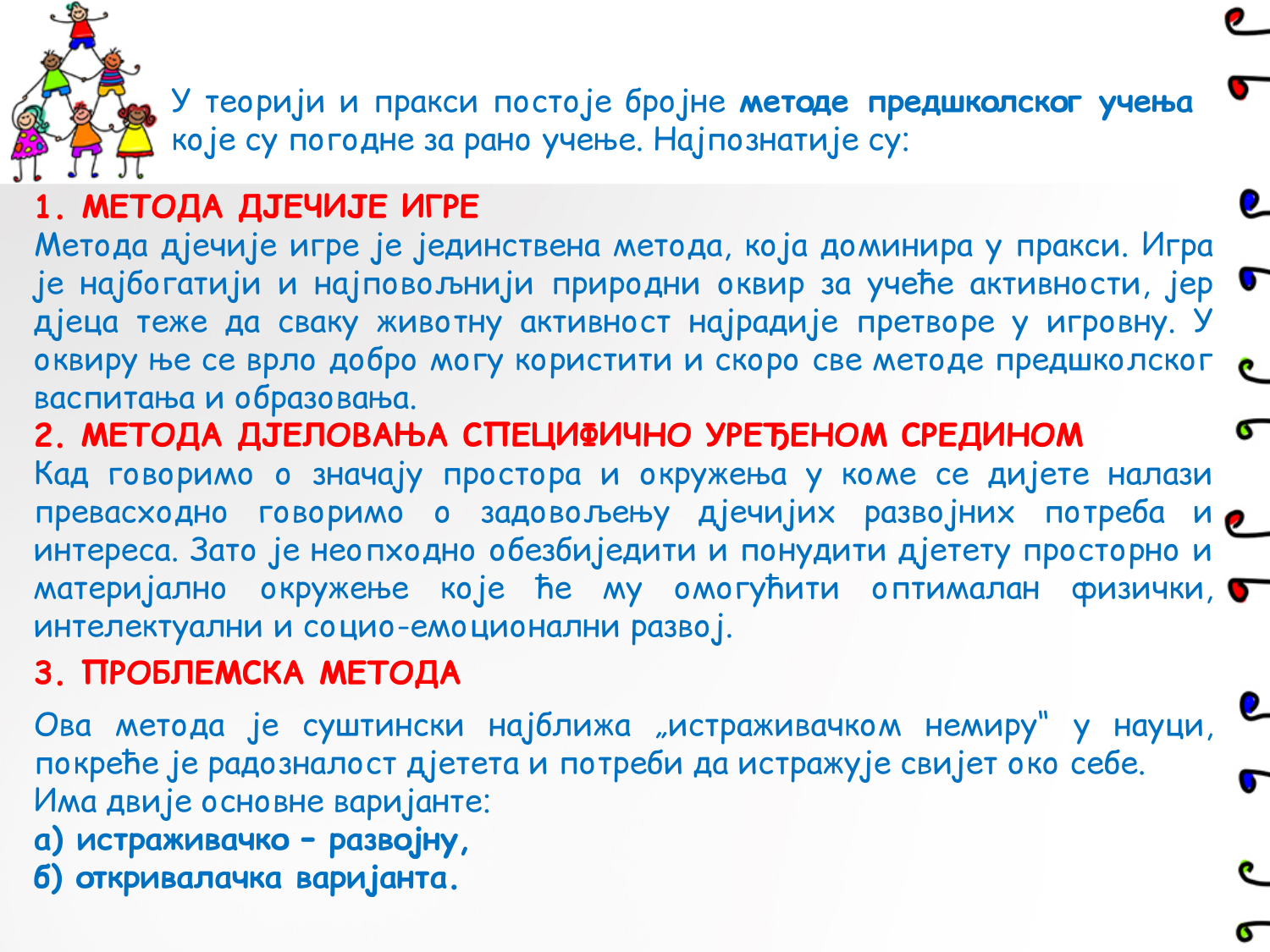

У теорији и пракси постоје бројне методе предшколског учења које су погодне за рано учење. Најпознатије су:
МЕТОДА ДЈЕЧИЈЕ ИГРЕ
Метода дјечије игре је јединствена метода, која доминира у пракси. Игра је најбогатији и најповољнији природни оквир за учеће активности, јер дјеца теже да сваку животну активност најрадије претворе у игровну. У оквиру ње се врло добро могу користити и скоро све методе предшколског васпитања и образовања.
2. МЕТОДА ДЈЕЛОВАЊА СПЕЦИФИЧНО УРЕЂЕНОМ СРЕДИНОМ
Кад говоримо о значају простора и окружења у коме се дијете налази превасходно говоримо о задовољењу дјечијих развојних потреба и интереса. Зато је неопходно обезбиједити и понудити дјетету просторно и материјално окружење које ће му омогућити оптималан физички, интелектуални и социо-емоционални развој.
3. ПРОБЛЕМСКА МЕТОДА
Ова метода је суштински најближа „истраживачком немиру“ у науци, покреће је радозналост дјетета и потреби да истражује свијет око себе.
Има двије основне варијанте:
а) истраживачко – развојну,
б) откривалачка варијанта.